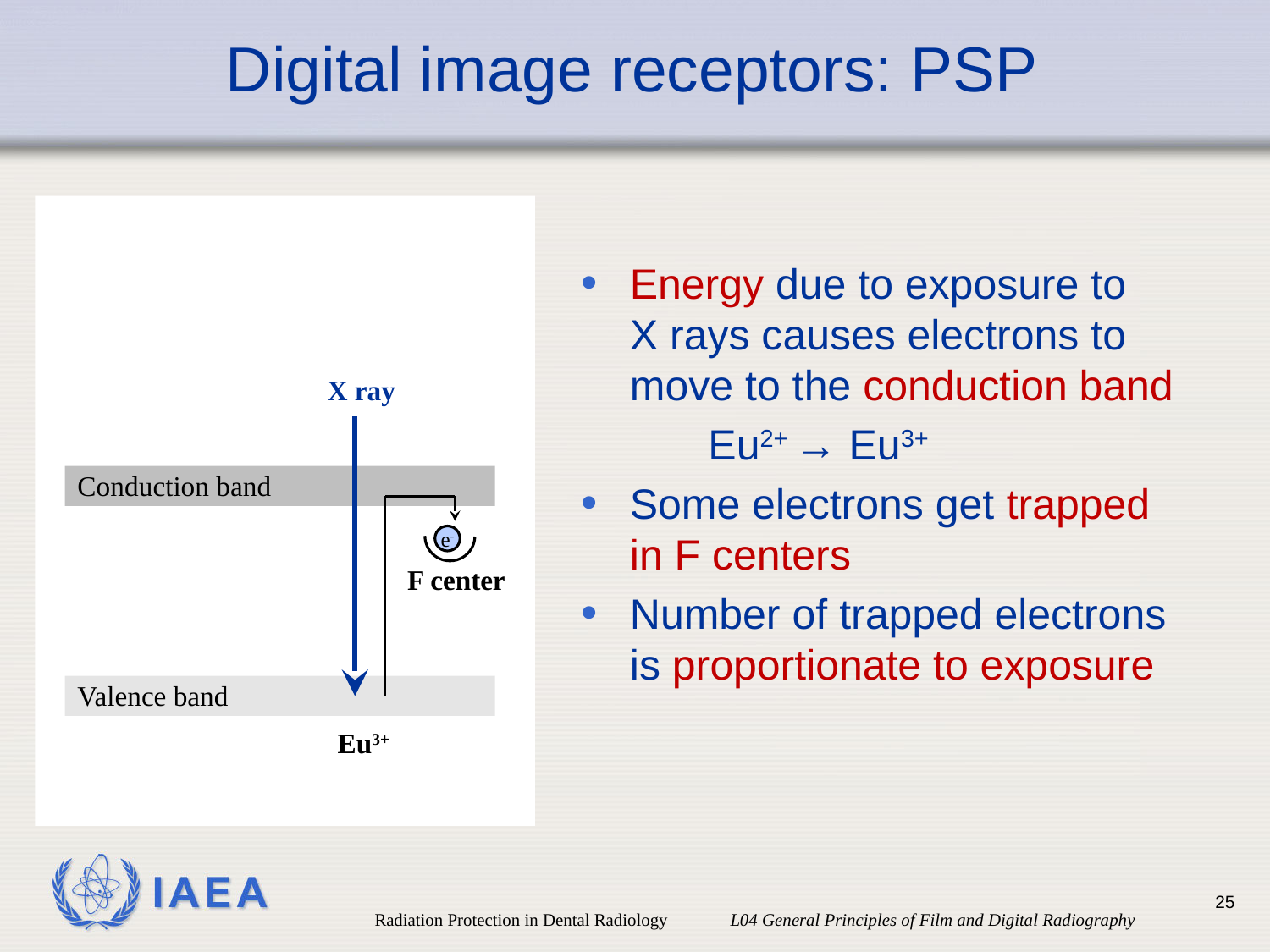

# Digital image receptors: PSP

Conduction band

e-
Valence band

F center
Eu3+
Energy due to exposure to
X rays causes electrons to move to the conduction band
	Eu2+ → Eu3+
Some electrons get trapped in F centers
Number of trapped electrons is proportionate to exposure

X ray
25
Radiation Protection in Dental Radiology              L04 General Principles of Film and Digital Radiography